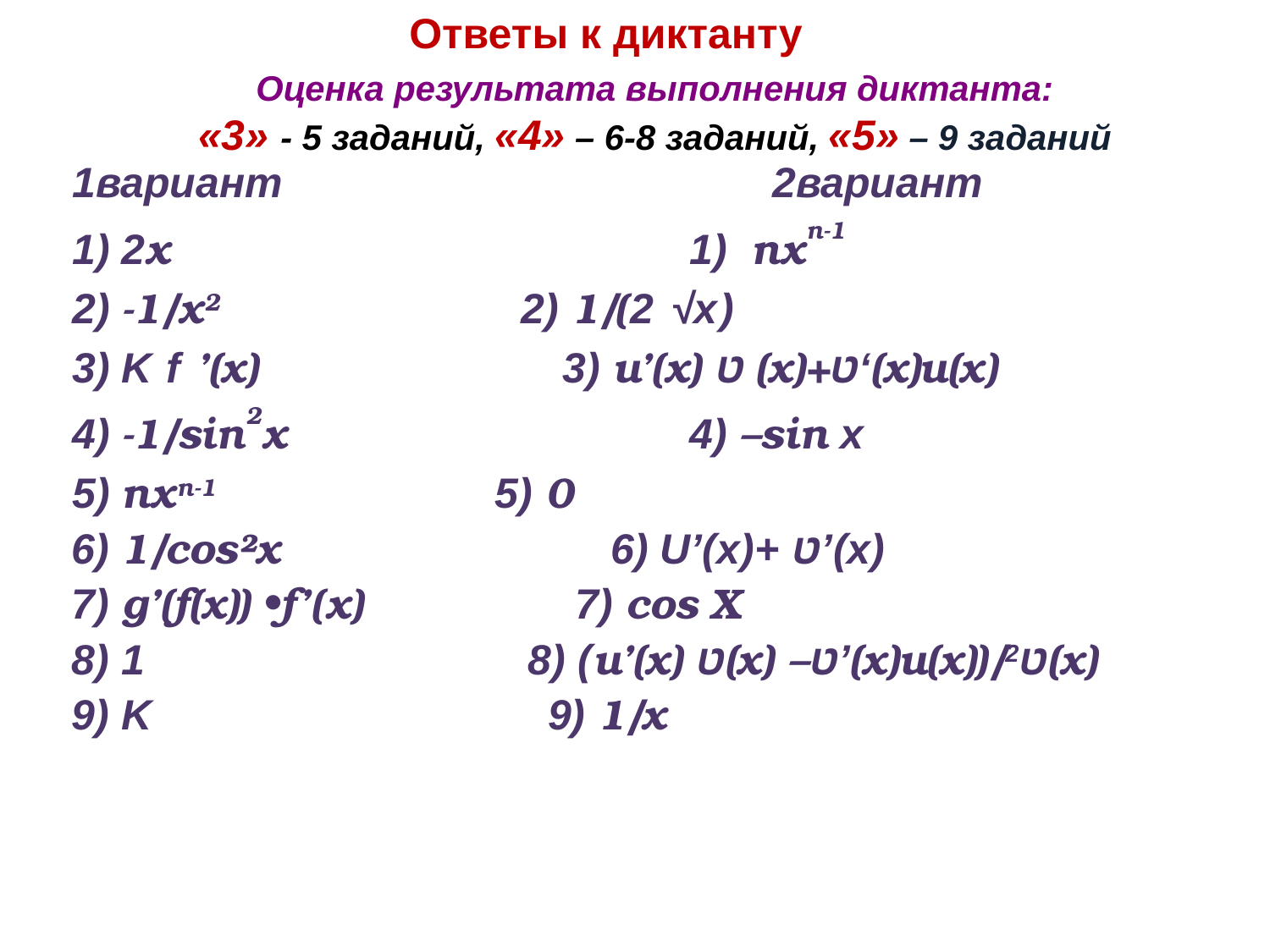

Ответы к диктанту
Оценка результата выполнения диктанта:
 «3» - 5 заданий, «4» – 6-8 заданий, «5» – 9 заданий
1вариант			          2вариант
1) 2x				   1)  nxn-1
2) -1/x2	                     2) 1/(2 √x)
3) K f ’(x)			   3) u’(x) ט (x)+ט‘(x)u(x)
4) -1/sin2x			   4) –sin х
5) nxn-1                                         5)  0

6) 1/cos²x	                     6) U’(x)+ ט’(x)
7) g’(f(x)) •f’(x)                  7) cos X
8) 1                                8) (u’(x) ט(x) –ט’(x)u(x))/ט2(x)
9) K                                 9) 1/x